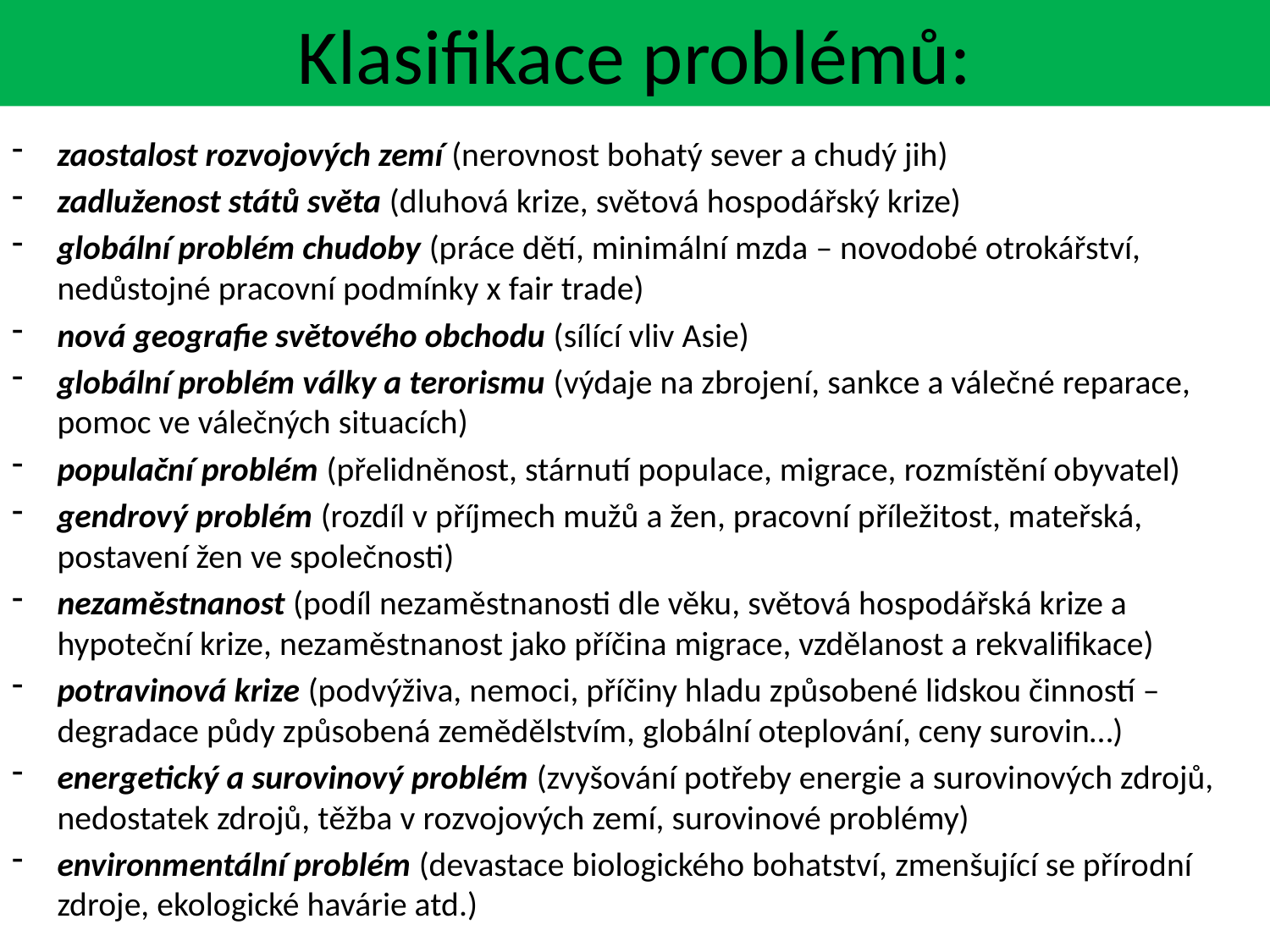

# Klasifikace problémů:
zaostalost rozvojových zemí (nerovnost bohatý sever a chudý jih)
zadluženost států světa (dluhová krize, světová hospodářský krize)
globální problém chudoby (práce dětí, minimální mzda – novodobé otrokářství, nedůstojné pracovní podmínky x fair trade)
nová geografie světového obchodu (sílící vliv Asie)
globální problém války a terorismu (výdaje na zbrojení, sankce a válečné reparace, pomoc ve válečných situacích)
populační problém (přelidněnost, stárnutí populace, migrace, rozmístění obyvatel)
gendrový problém (rozdíl v příjmech mužů a žen, pracovní příležitost, mateřská, postavení žen ve společnosti)
nezaměstnanost (podíl nezaměstnanosti dle věku, světová hospodářská krize a hypoteční krize, nezaměstnanost jako příčina migrace, vzdělanost a rekvalifikace)
potravinová krize (podvýživa, nemoci, příčiny hladu způsobené lidskou činností – degradace půdy způsobená zemědělstvím, globální oteplování, ceny surovin…)
energetický a surovinový problém (zvyšování potřeby energie a surovinových zdrojů, nedostatek zdrojů, těžba v rozvojových zemí, surovinové problémy)
environmentální problém (devastace biologického bohatství, zmenšující se přírodní zdroje, ekologické havárie atd.)